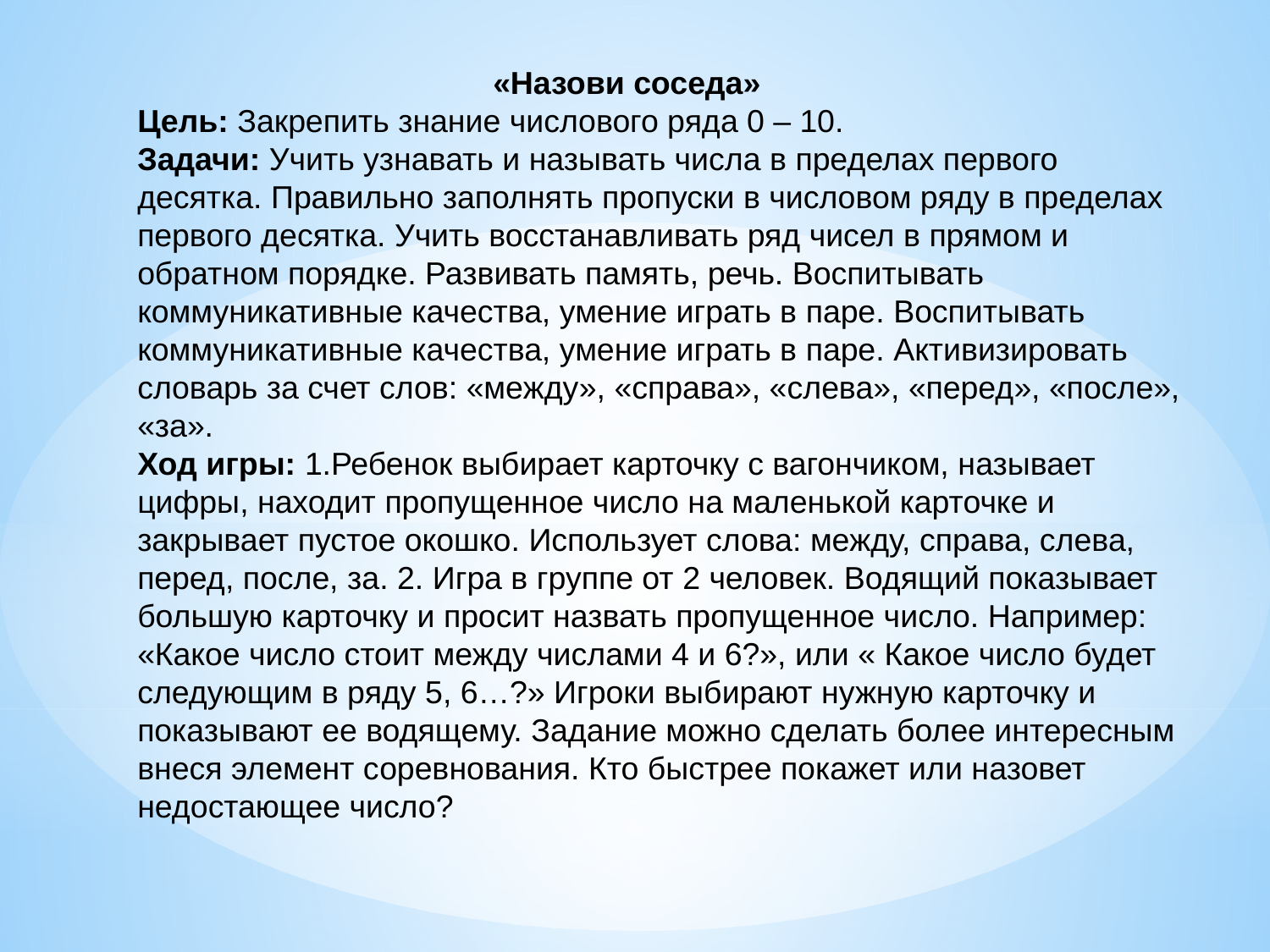

«Назови соседа»
Цель: Закрепить знание числового ряда 0 – 10.
Задачи: Учить узнавать и называть числа в пределах первого десятка. Правильно заполнять пропуски в числовом ряду в пределах первого десятка. Учить восстанавливать ряд чисел в прямом и обратном порядке. Развивать память, речь. Воспитывать коммуникативные качества, умение играть в паре. Воспитывать коммуникативные качества, умение играть в паре. Активизировать словарь за счет слов: «между», «справа», «слева», «перед», «после», «за».
Ход игры: 1.Ребенок выбирает карточку с вагончиком, называет цифры, находит пропущенное число на маленькой карточке и закрывает пустое окошко. Использует слова: между, справа, слева, перед, после, за. 2. Игра в группе от 2 человек. Водящий показывает большую карточку и просит назвать пропущенное число. Например: «Какое число стоит между числами 4 и 6?», или « Какое число будет следующим в ряду 5, 6…?» Игроки выбирают нужную карточку и показывают ее водящему. Задание можно сделать более интересным внеся элемент соревнования. Кто быстрее покажет или назовет недостающее число?